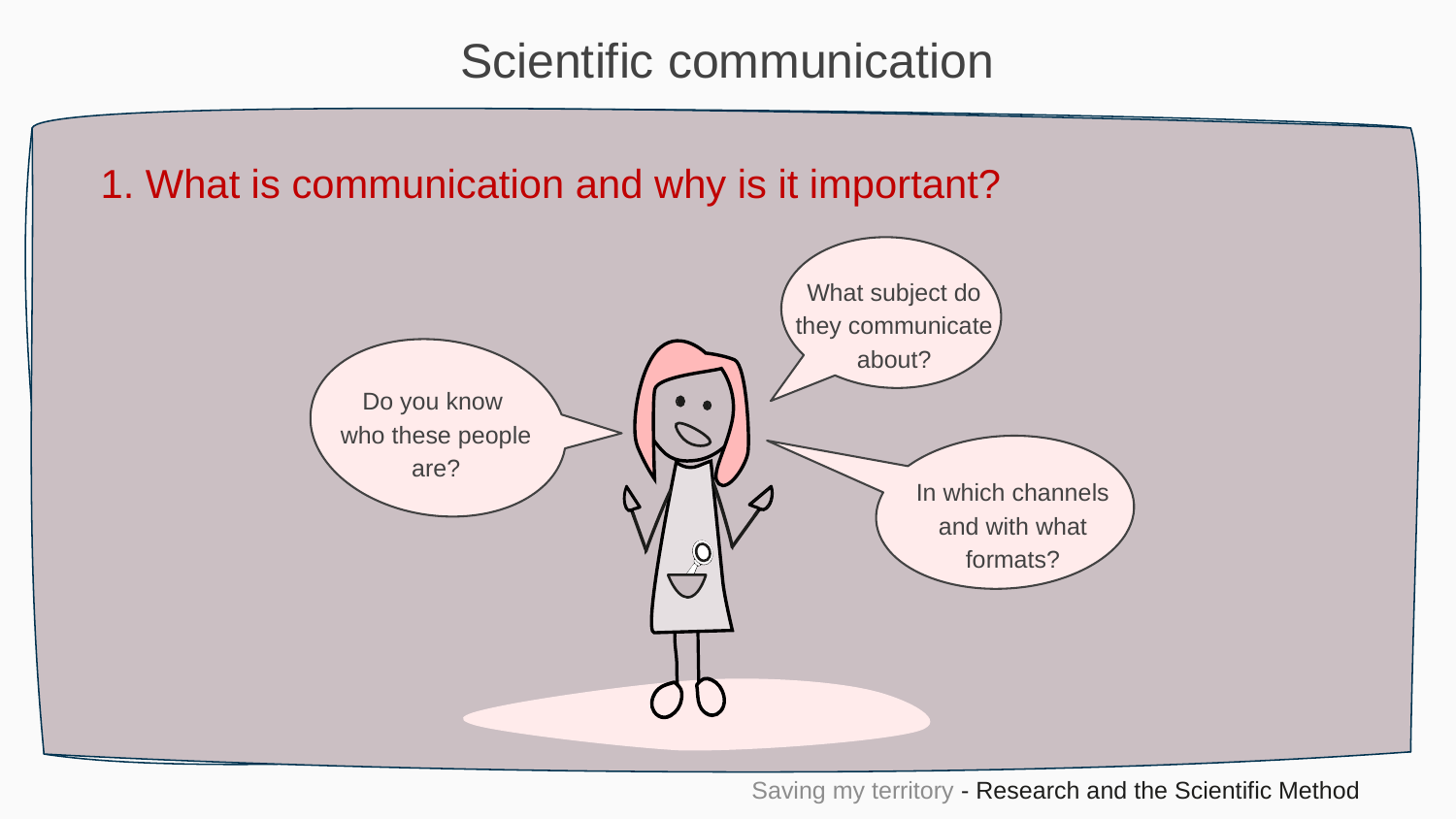

Scientific communication

1. What is communication and why is it important?

What subject do they communicate about?

Do you know
who these people are?

In which channels and with what formats?

Saving my territory - Research and the Scientific Method